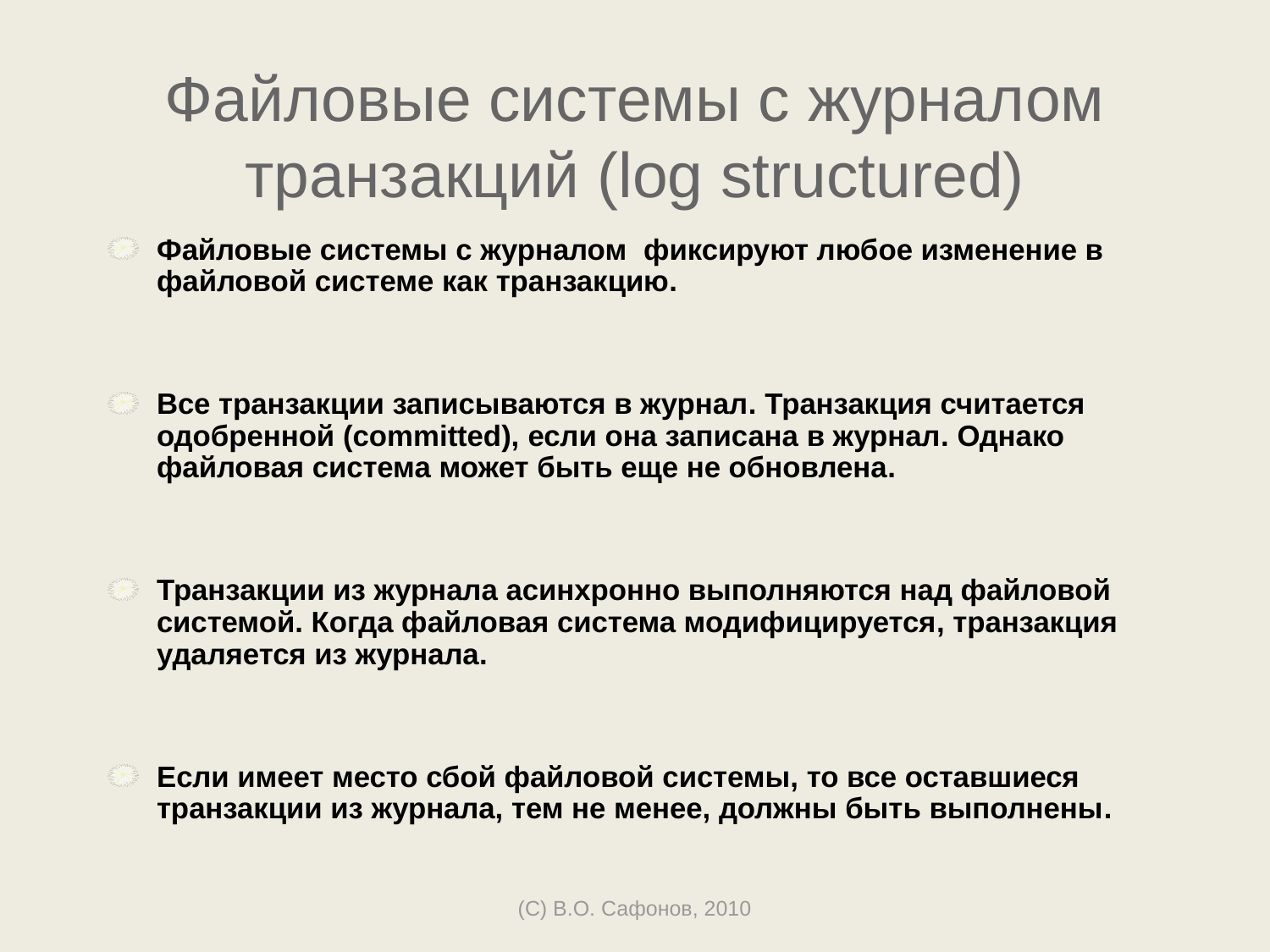

# Файловые системы с журналом транзакций (log structured)
Файловые системы с журналом  фиксируют любое изменение в файловой системе как транзакцию.

Все транзакции записываются в журнал. Транзакция считается одобренной (committed), если она записана в журнал. Однако файловая система может быть еще не обновлена.

Транзакции из журнала асинхронно выполняются над файловой системой. Когда файловая система модифицируется, транзакция удаляется из журнала.

Если имеет место сбой файловой системы, то все оставшиеся транзакции из журнала, тем не менее, должны быть выполнены.

(C) В.О. Сафонов, 2010